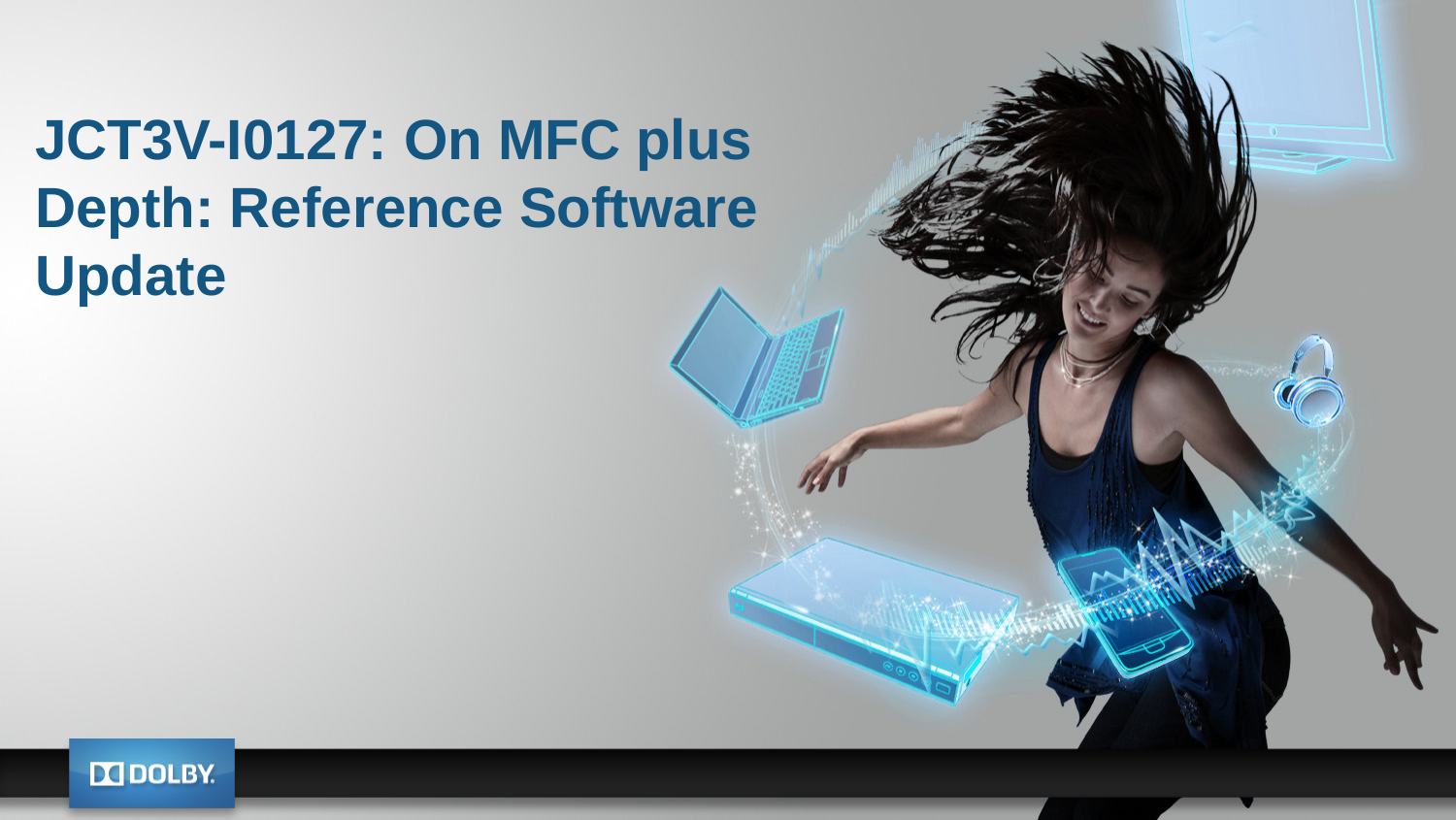

# JCT3V-I0127: On MFC plus Depth: Reference Software Update